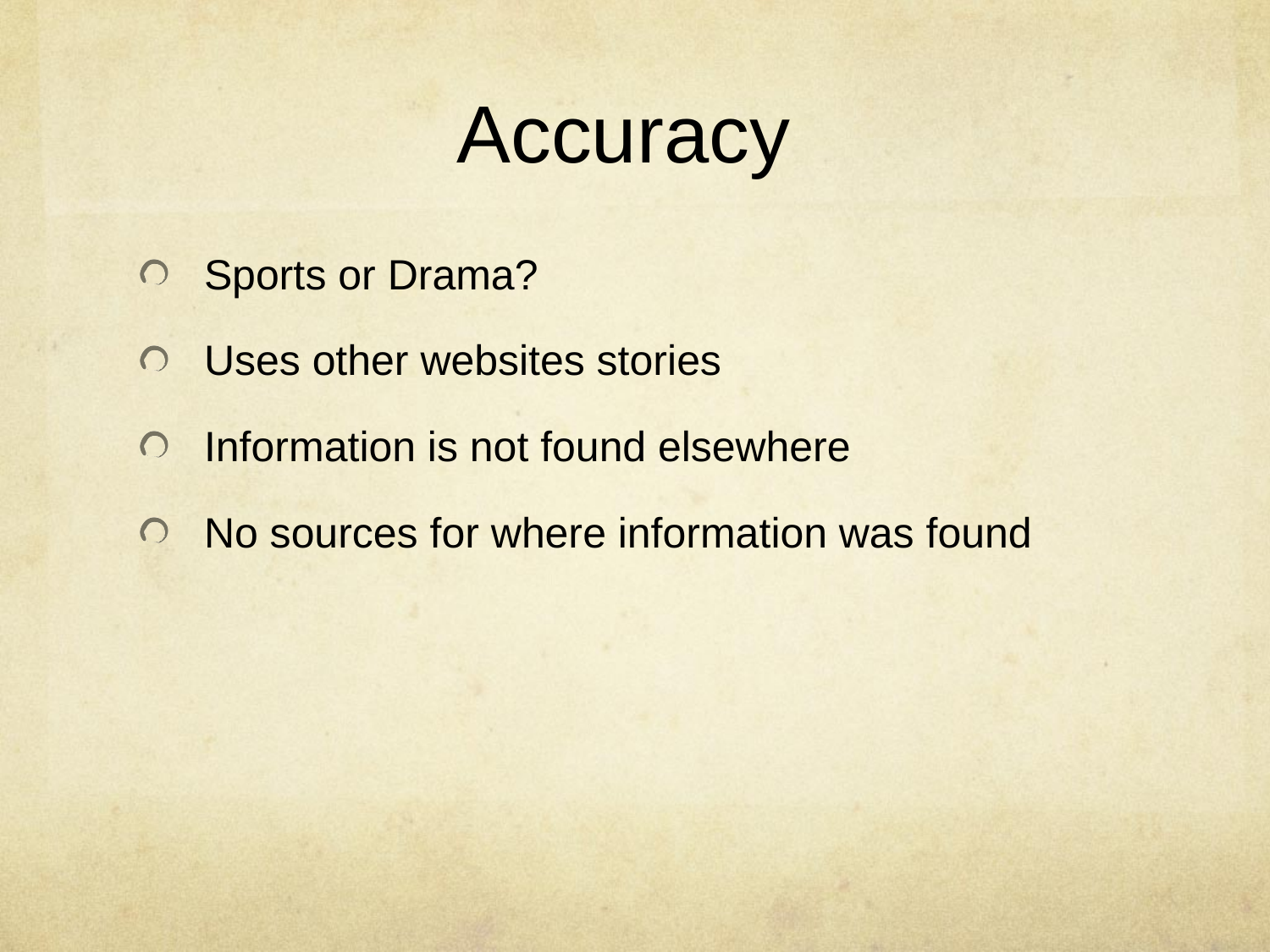

# Accuracy
Sports or Drama?
Uses other websites stories
Information is not found elsewhere
No sources for where information was found